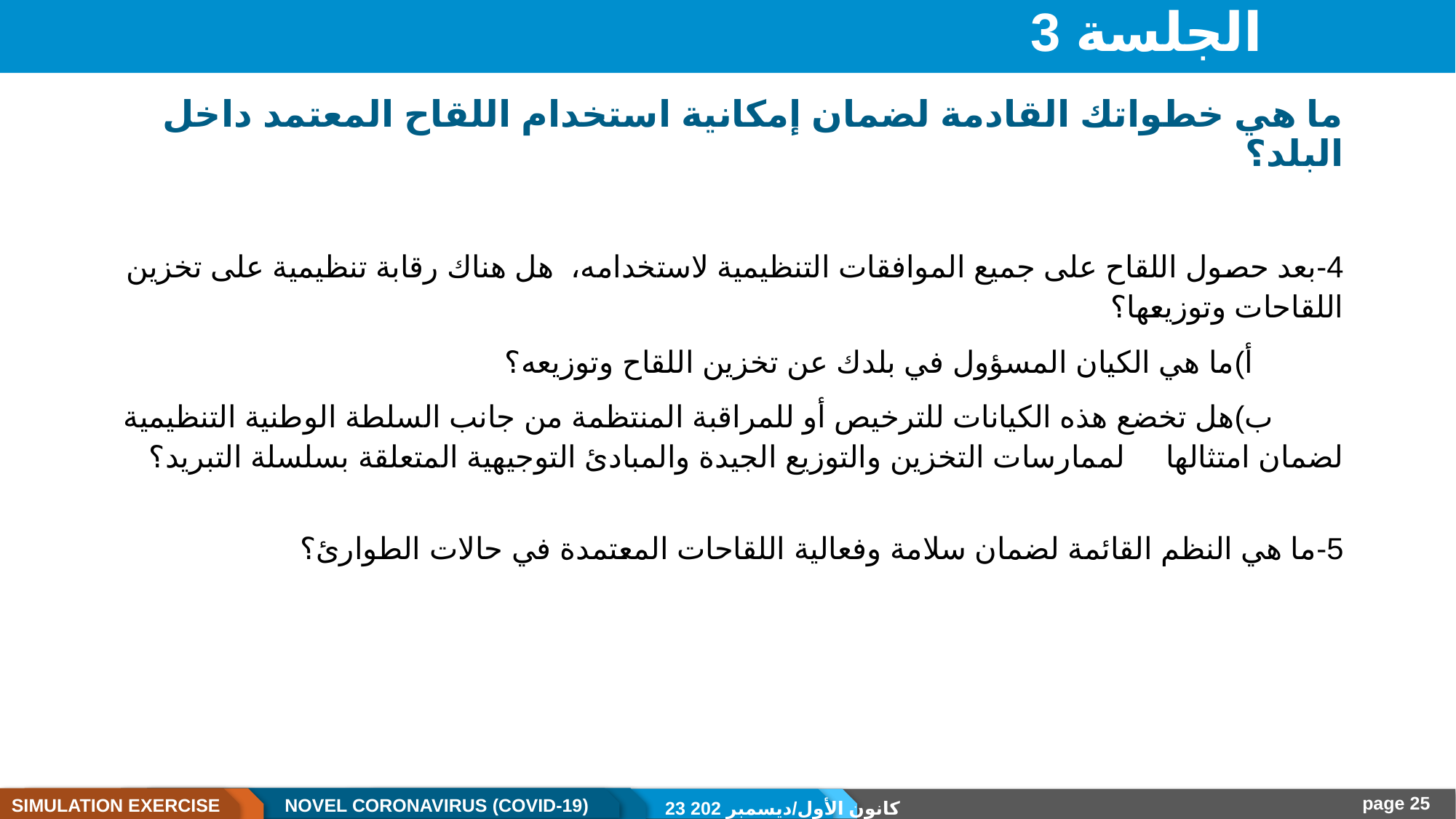

# الجلسة 3
ما هي خطواتك القادمة لضمان إمكانية استخدام اللقاح المعتمد داخل البلد؟

4-	بعد حصول اللقاح على جميع الموافقات التنظيمية لاستخدامه،  هل هناك رقابة تنظيمية على تخزين اللقاحات وتوزيعها؟
	أ)	ما هي الكيان المسؤول في بلدك عن تخزين اللقاح وتوزيعه؟
	ب)	هل تخضع هذه الكيانات للترخيص أو للمراقبة المنتظمة من جانب السلطة الوطنية التنظيمية لضمان امتثالها 		لممارسات التخزين والتوزيع الجيدة والمبادئ التوجيهية المتعلقة بسلسلة التبريد؟

5-	ما هي النظم القائمة لضمان سلامة وفعالية اللقاحات المعتمدة في حالات الطوارئ؟
23 كانون الأول/ديسمبر 202